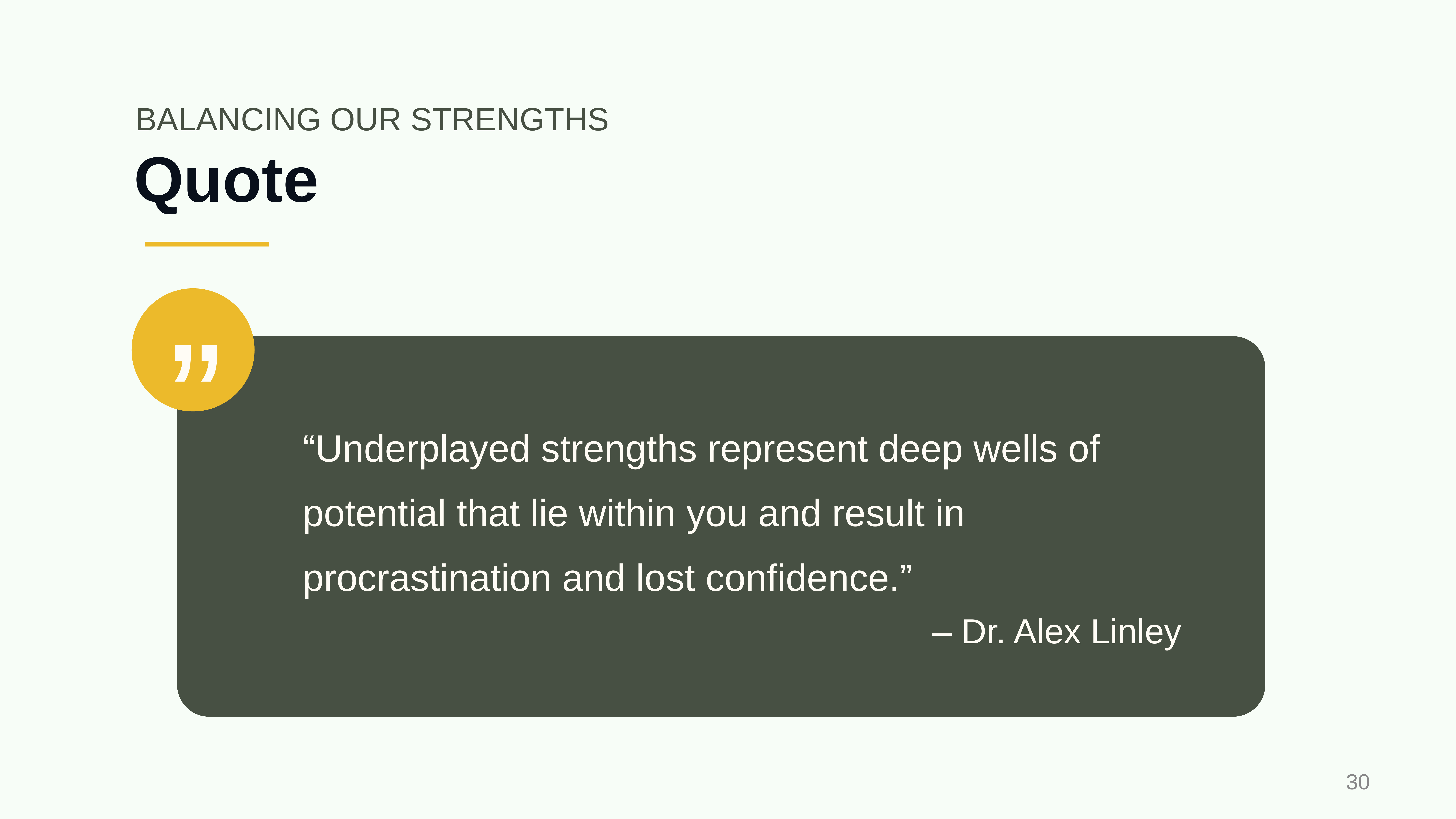

BALANCING OUR STRENGTHS
# Quote

”

“Underplayed strengths represent deep wells of potential that lie within you and result in procrastination and lost confidence.”
– Dr. Alex Linley
30